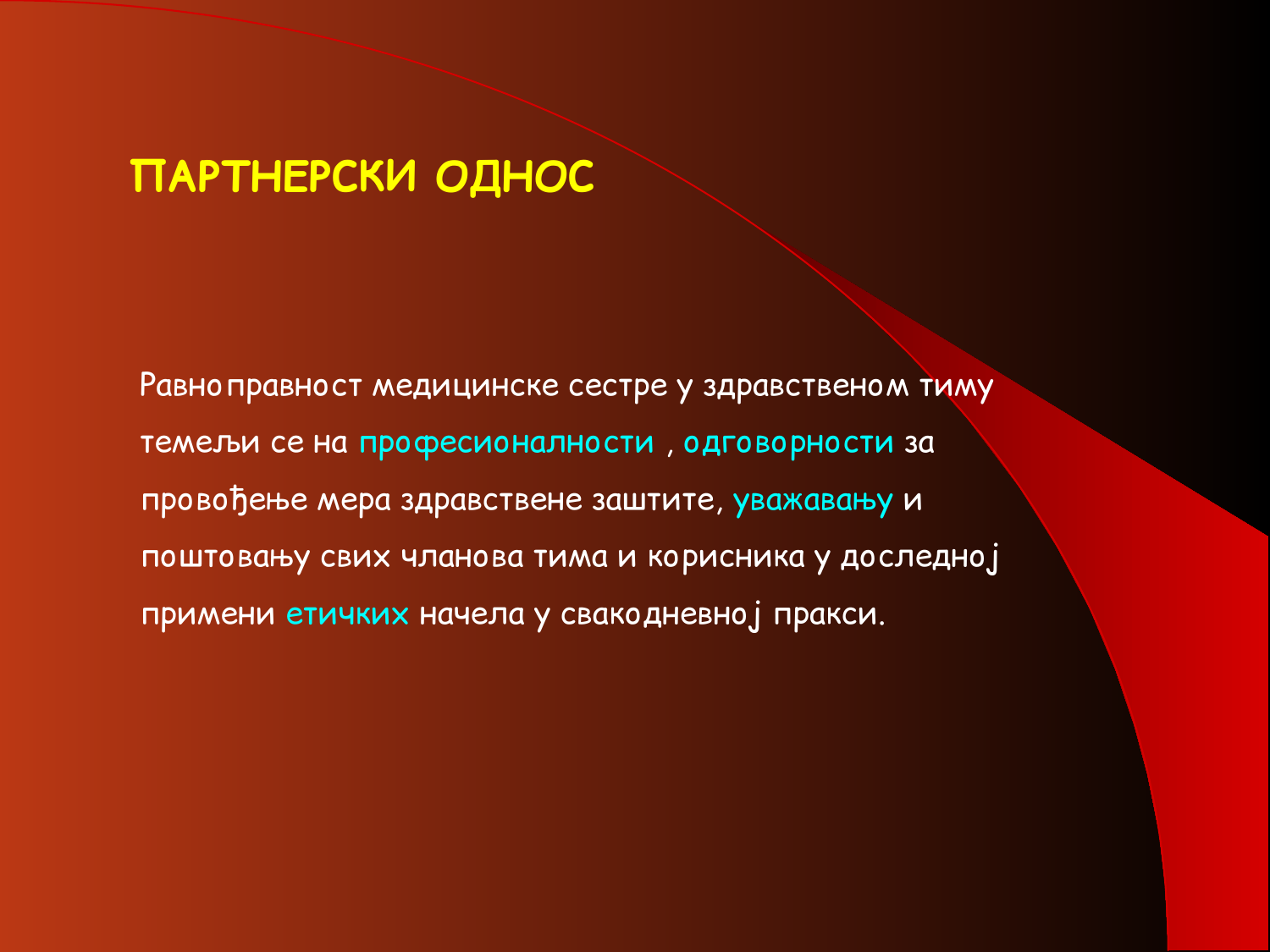

# ПАРТНЕРСКИ ОДНОС
Равноправност медицинске сестре у здравственом тиму темељи се на професионалности , одговорности за провођење мера здравствене заштите, уважавању и поштовању свих чланова тима и корисника у доследној примени етичких начела у свакодневној пракси.